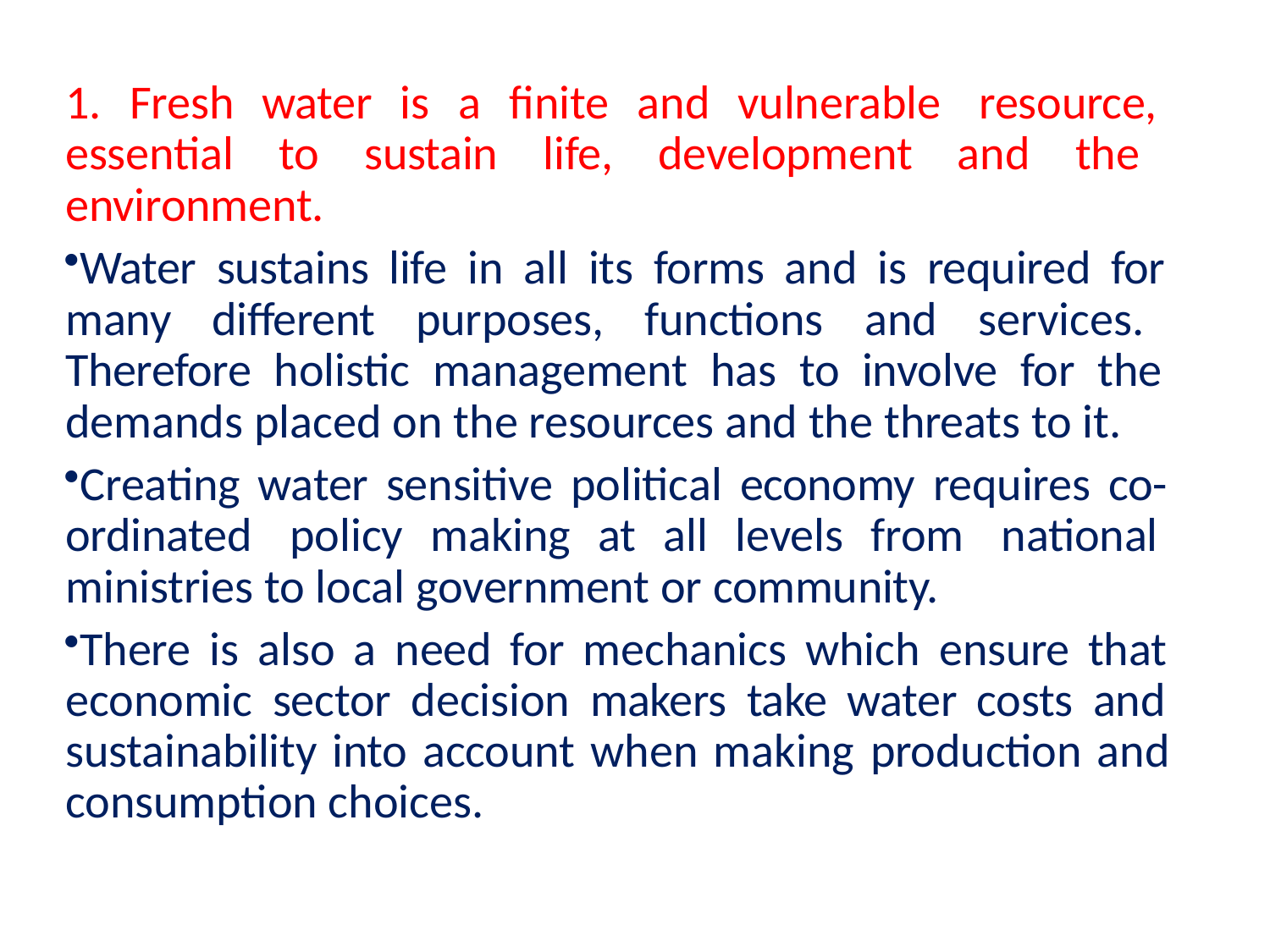

1. Fresh water is a finite and vulnerable resource,  essential to sustain life, development and the  environment.
Water sustains life in all its forms and is required for  many different purposes, functions and services.  Therefore holistic management has to involve for the  demands placed on the resources and the threats to it.
Creating water sensitive political economy requires co-  ordinated policy making at all levels from national  ministries to local government or community.
There is also a need for mechanics which ensure that  economic sector decision makers take water costs and  sustainability into account when making production and  consumption choices.